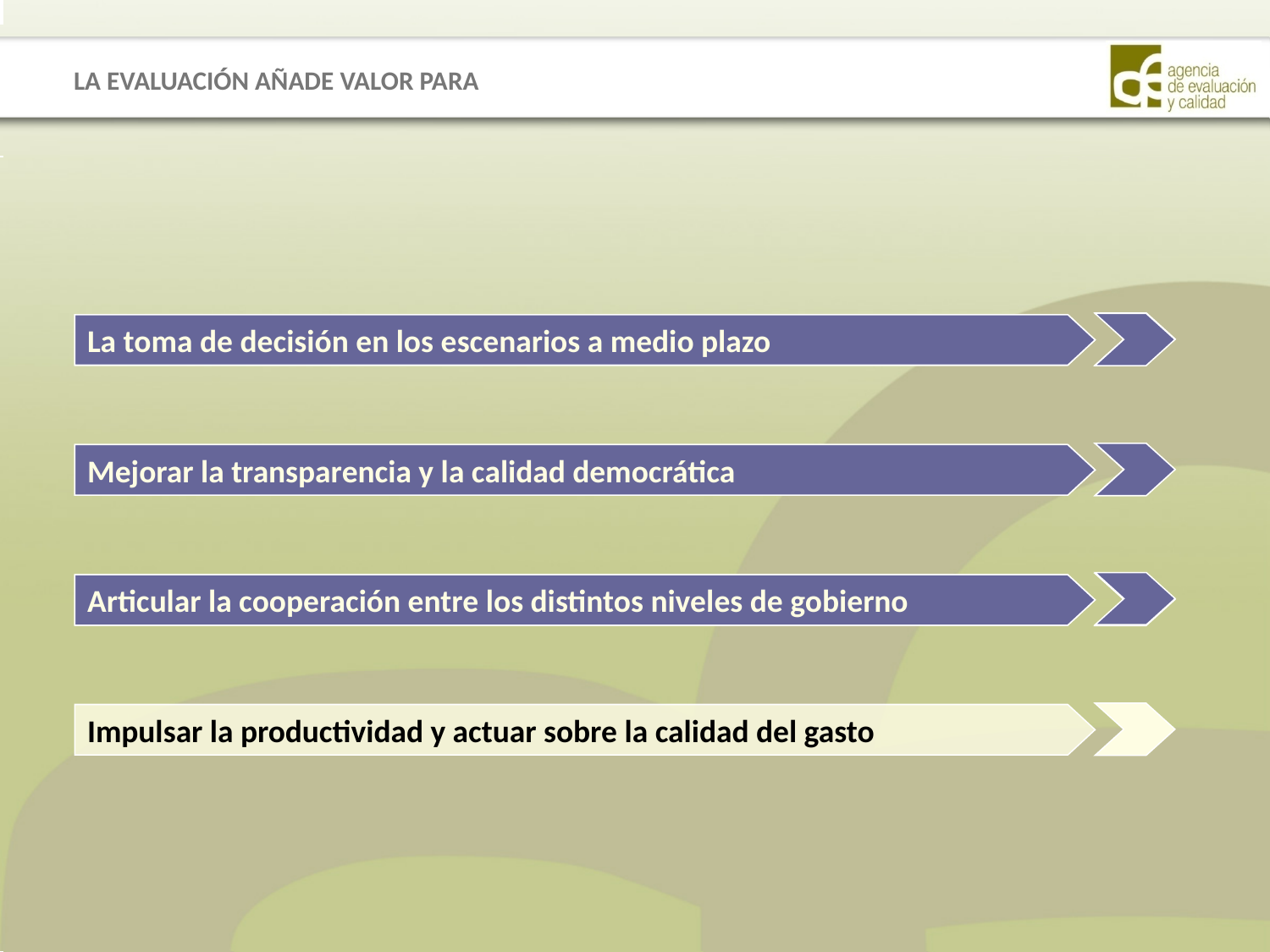

LA EVALUACIÓN AÑADE VALOR PARA

La toma de decisión en los escenarios a medio plazo
La toma de decisión en los escenarios a medio plazo

Mejorar la transparencia y la calidad democrática
Mejorar la transparencia y la calidad democrática

Articular la cooperación entre los diferentes niveles de gobierno
Articular la cooperación entre los distintos niveles de gobierno

Impulsar la productividad y actuar sobre la calidad del gasto